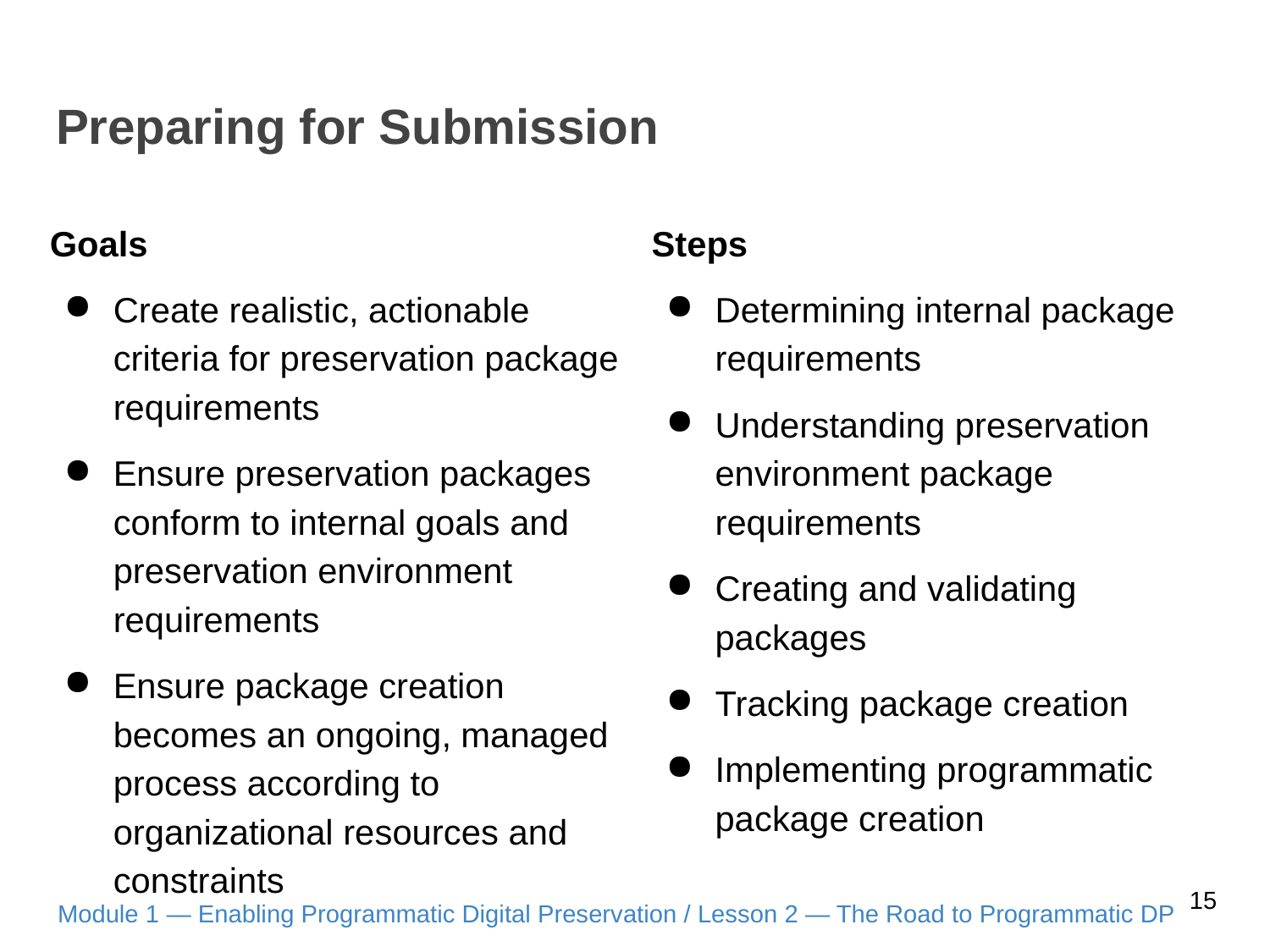

# Preparing for Submission
Goals
Create realistic, actionable criteria for preservation package requirements
Ensure preservation packages conform to internal goals and preservation environment requirements
Ensure package creation becomes an ongoing, managed process according to organizational resources and constraints

Steps
Determining internal package requirements
Understanding preservation environment package requirements
Creating and validating packages
Tracking package creation
Implementing programmatic package creation

15
Module 1 — Enabling Programmatic Digital Preservation / Lesson 2 — The Road to Programmatic DP